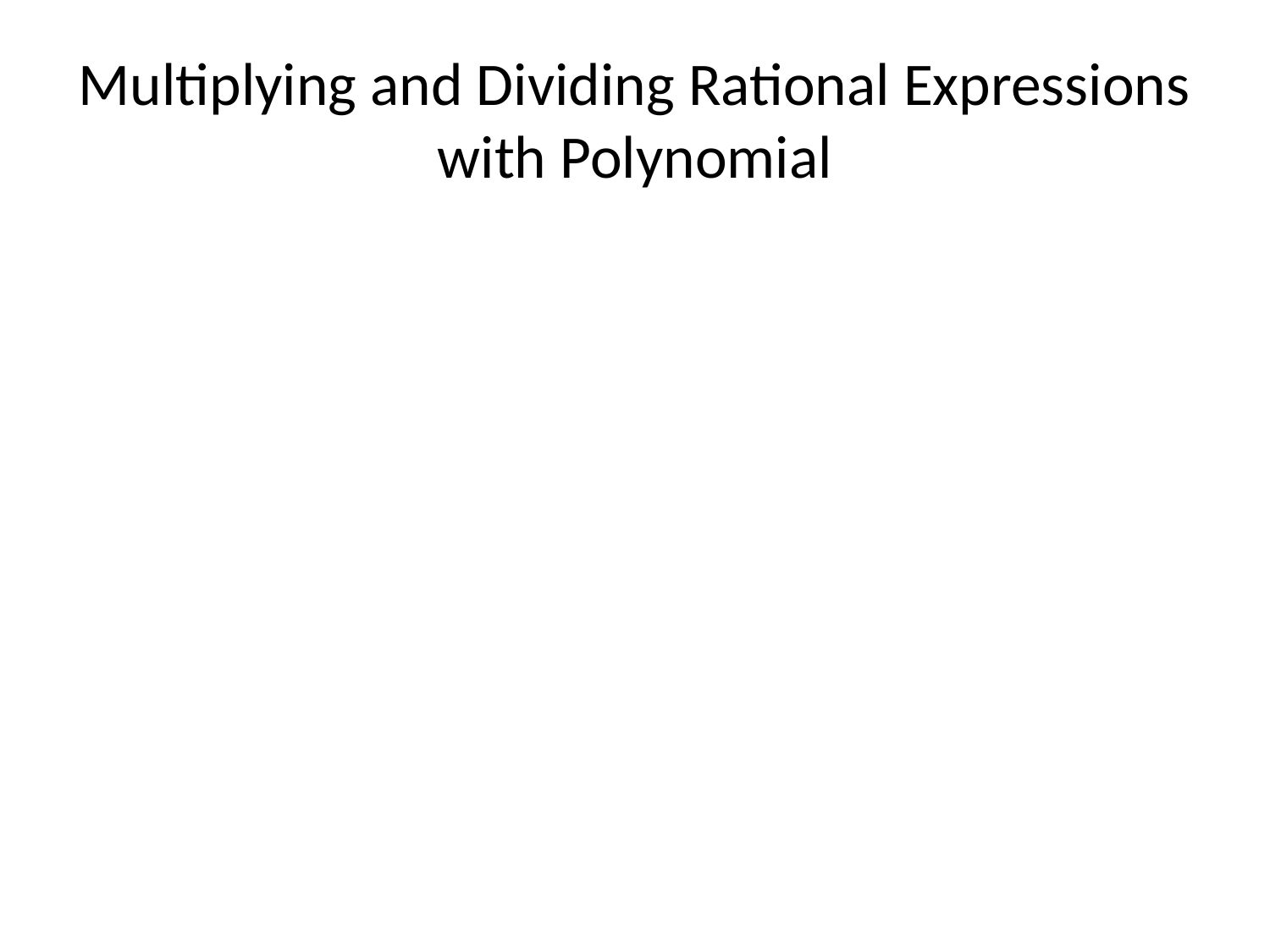

# Multiplying and Dividing Rational Expressions with Polynomial